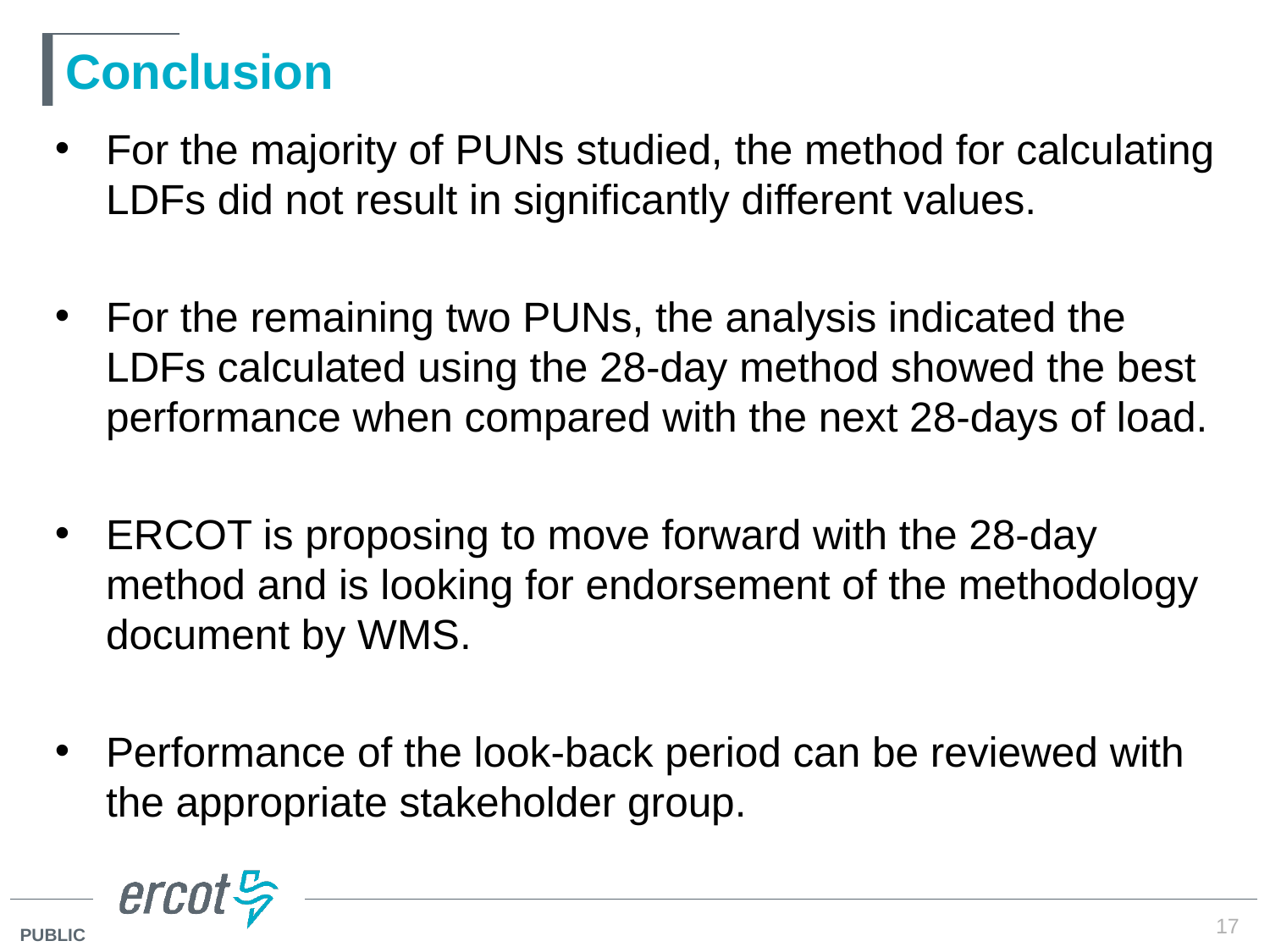

# Conclusion
For the majority of PUNs studied, the method for calculating LDFs did not result in significantly different values.

For the remaining two PUNs, the analysis indicated the LDFs calculated using the 28-day method showed the best performance when compared with the next 28-days of load.

ERCOT is proposing to move forward with the 28-day method and is looking for endorsement of the methodology document by WMS.

Performance of the look-back period can be reviewed with the appropriate stakeholder group.
17